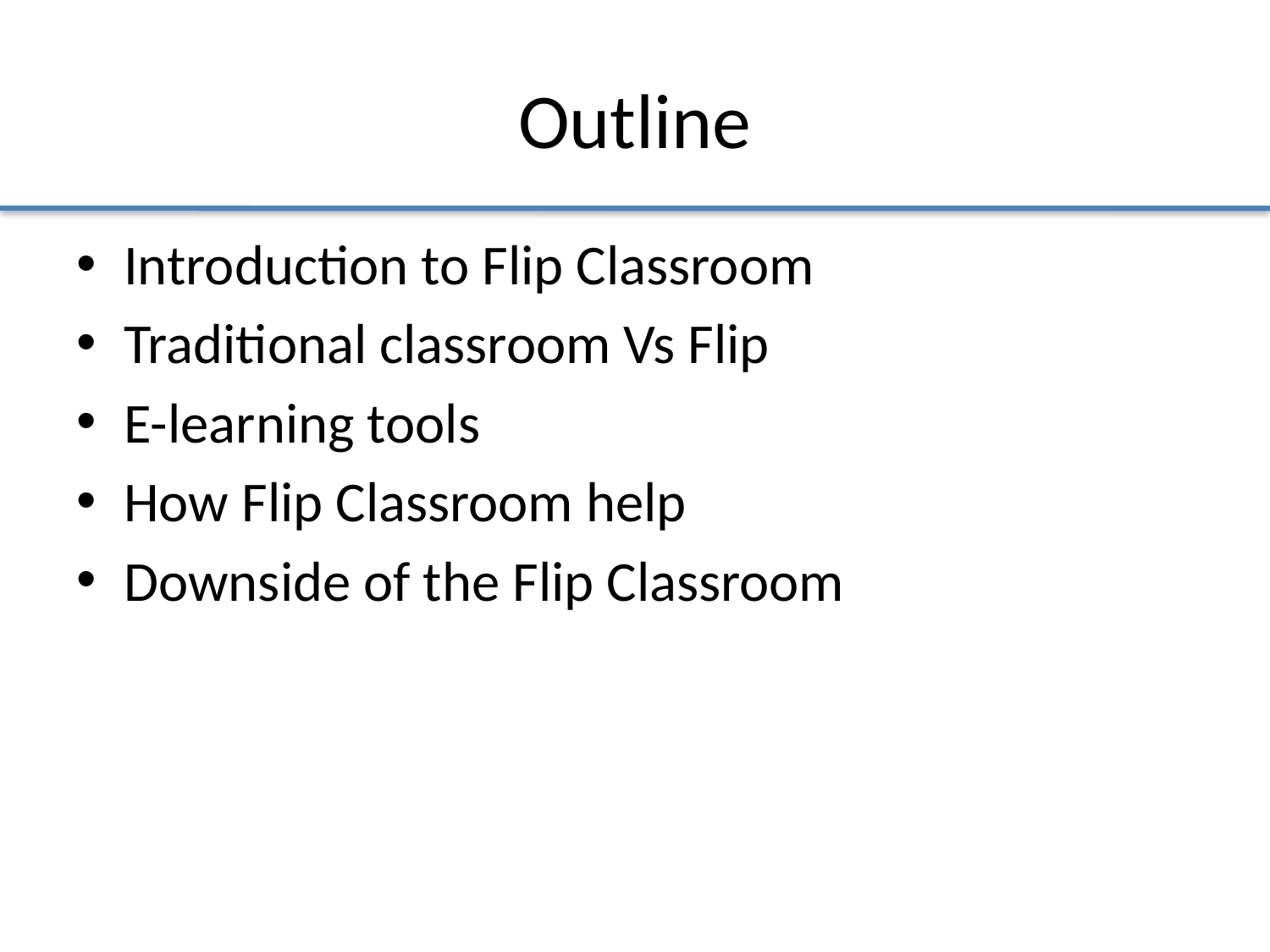

# Outline
Introduction to Flip Classroom
Traditional classroom Vs Flip
E-learning tools
How Flip Classroom help
Downside of the Flip Classroom